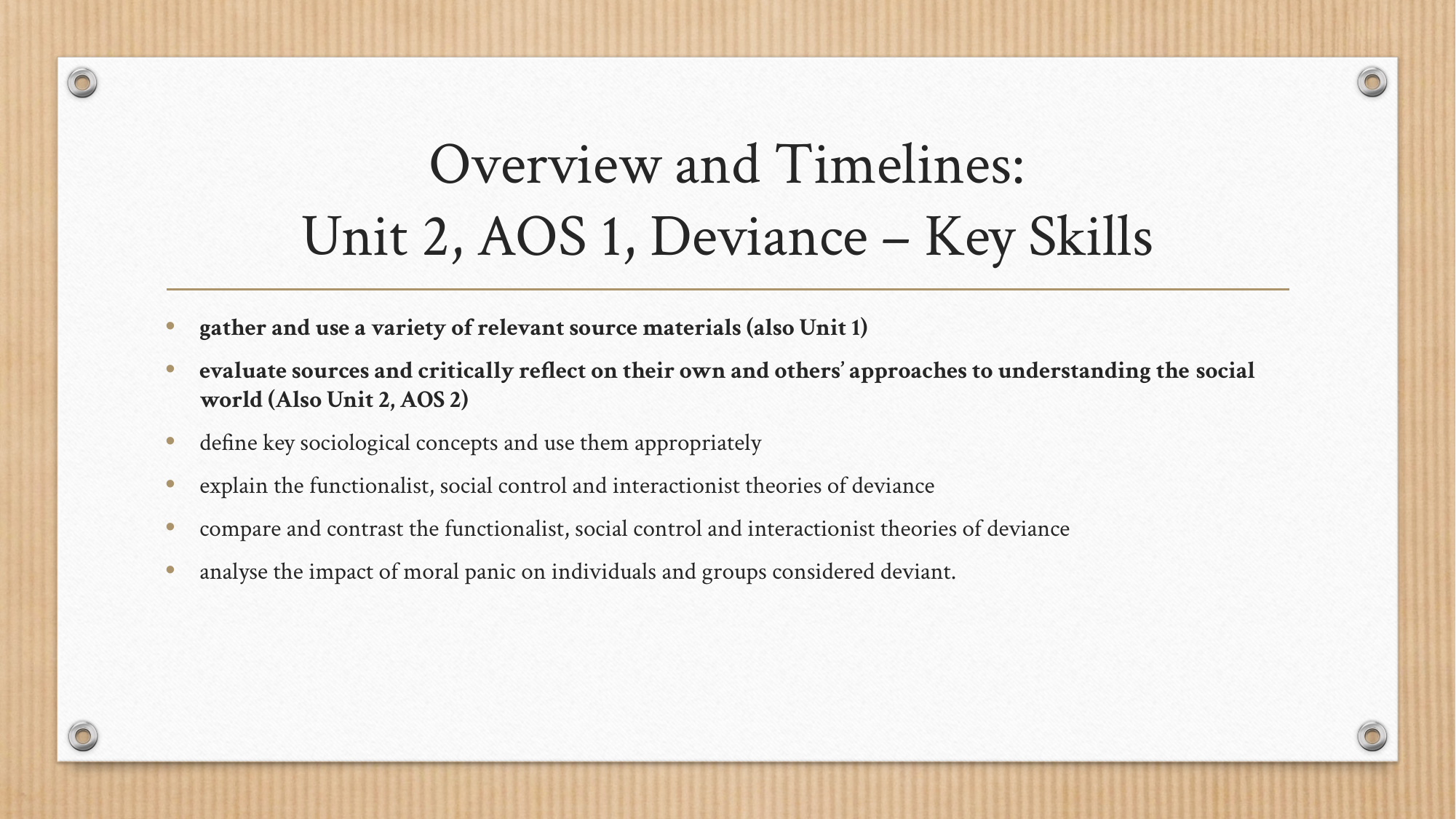

# Overview and Timelines: Unit 2, AOS 1, Deviance – Key Skills
gather and use a variety of relevant source materials (also Unit 1)
evaluate sources and critically reflect on their own and others’ approaches to understanding the social world (Also Unit 2, AOS 2)
define key sociological concepts and use them appropriately
explain the functionalist, social control and interactionist theories of deviance
compare and contrast the functionalist, social control and interactionist theories of deviance
analyse the impact of moral panic on individuals and groups considered deviant.